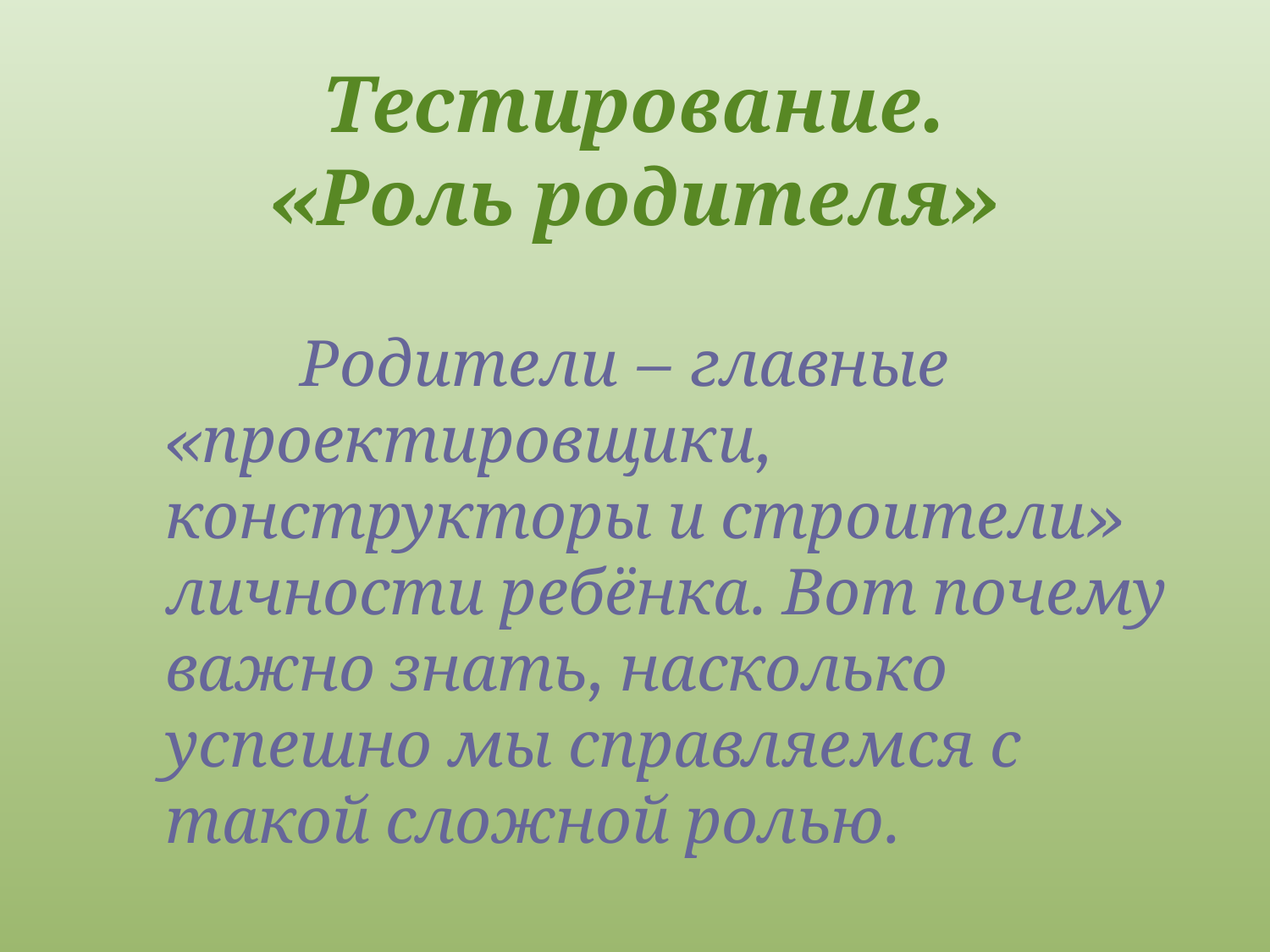

# Тестирование. «Роль родителя»

            Родители – главные «проектировщики, конструкторы и строители» личности ребёнка. Вот почему важно знать, насколько успешно мы справляемся с такой сложной ролью.